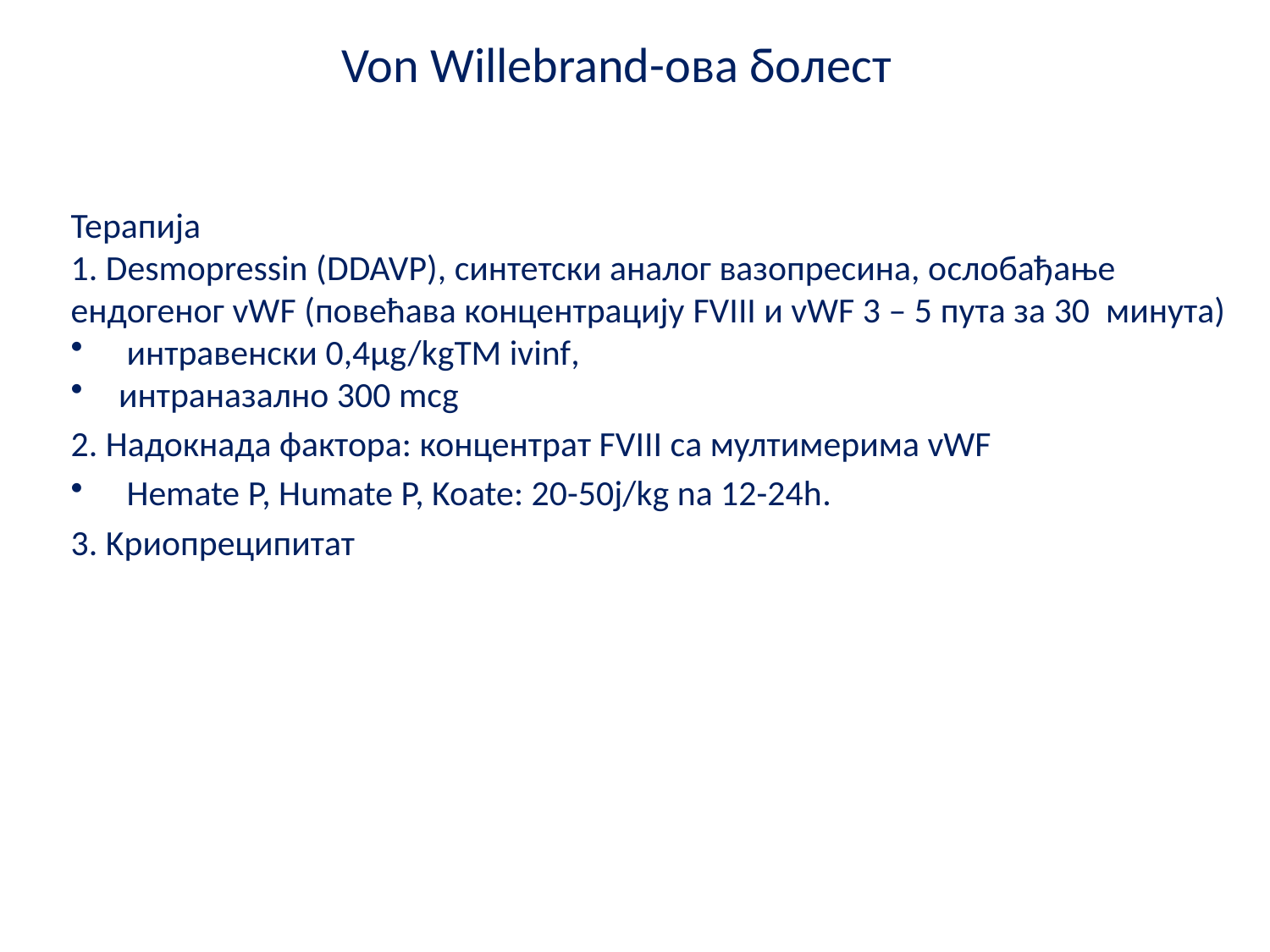

Von Willebrand-ова бoлест
Терапија
1. Desmopressin (DDAVP), синтетски аналог вазопресина, ослобађање ендогеног vWF (повeћава концентрацију FVIII и vWF 3 – 5 пута за 30  минута)
 интравенски 0,4μg/kgTM ivinf,
интраназално 300 mcg
2. Надокнада фактора: концентрат FVIII са мултимерима vWF
 Hemate P, Humate P, Koate: 20-50j/kg na 12-24h.
3. Kриопреципитат